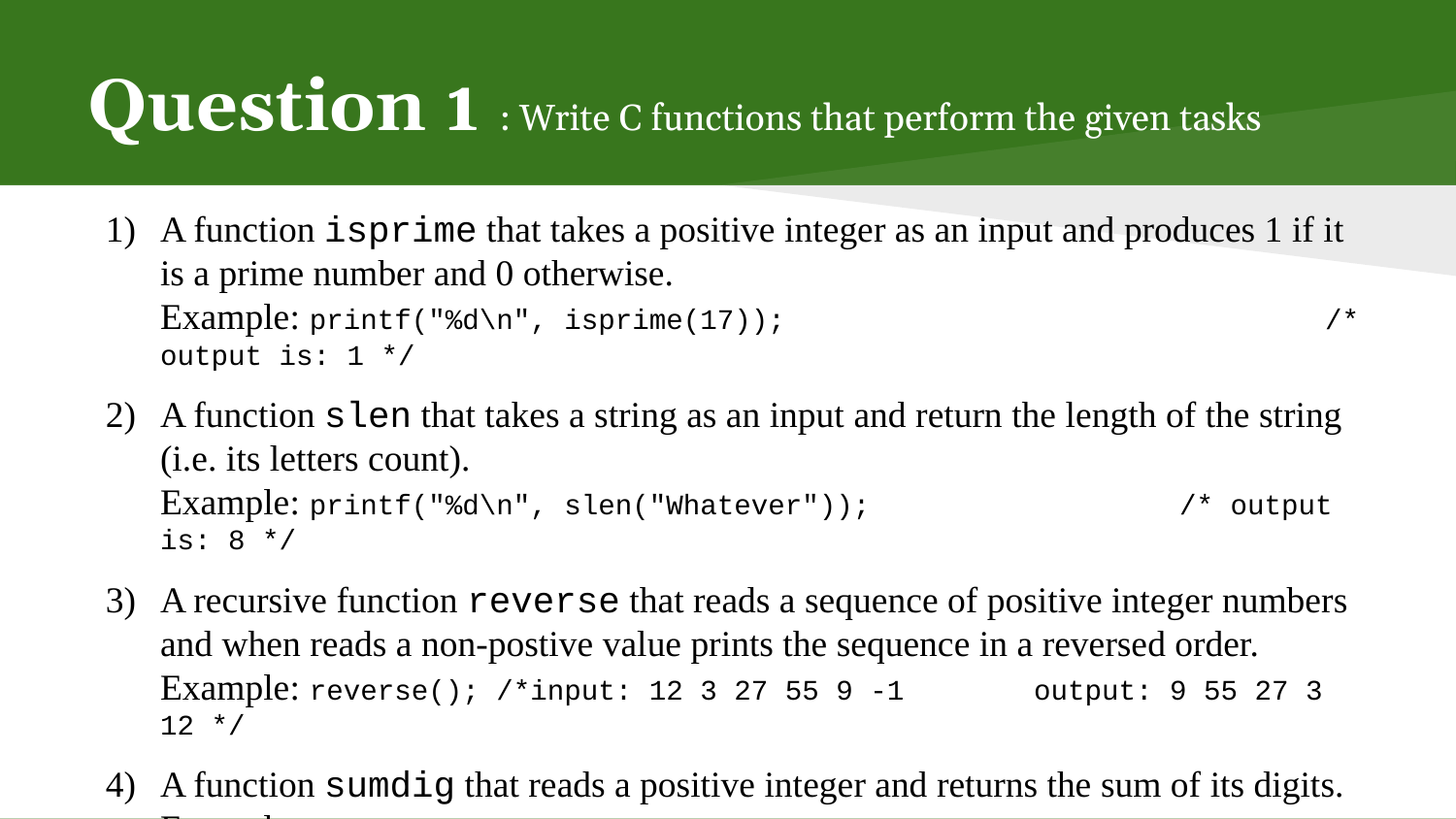

# Question 1 : Write C functions that perform the given tasks
A function isprime that takes a positive integer as an input and produces 1 if it is a prime number and 0 otherwise.
Example: printf("%d\n", isprime(17));				/* output is: 1 */
A function slen that takes a string as an input and return the length of the string (i.e. its letters count).
Example: printf("%d\n", slen("Whatever"));			/* output is: 8 */
A recursive function reverse that reads a sequence of positive integer numbers and when reads a non-postive value prints the sequence in a reversed order.
Example: reverse(); /*input: 12 3 27 55 9 -1	output: 9 55 27 3 12 */
A function sumdig that reads a positive integer and returns the sum of its digits.
Example: printf("%d\n", sumdig(628105));			/* output is: 22 */